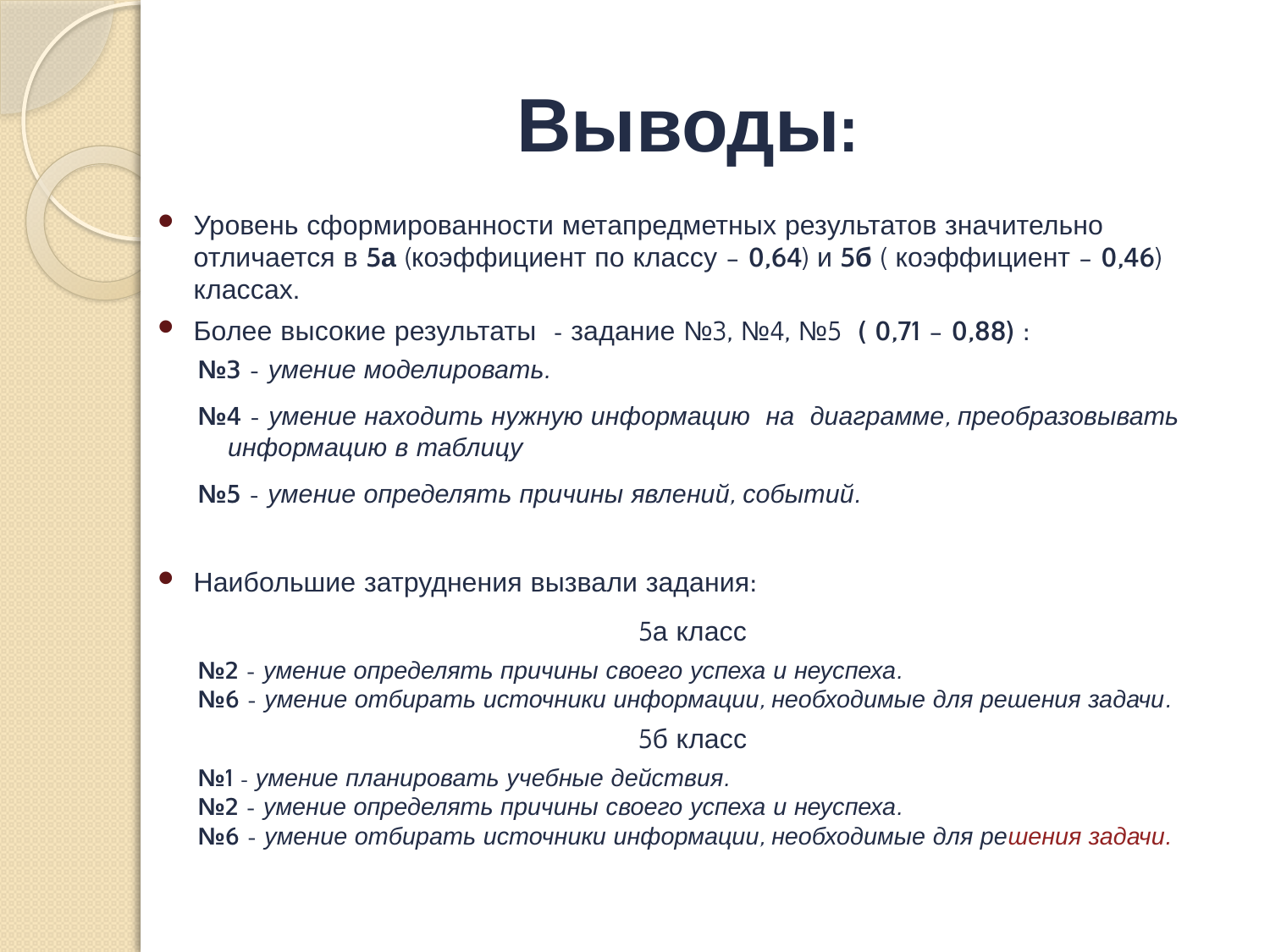

# Выводы:
Уровень сформированности метапредметных результатов значительно отличается в 5а (коэффициент по классу – 0,64) и 5б ( коэффициент – 0,46)  классах.
Более высокие результаты  - задание №3, №4, №5  ( 0,71 – 0,88) :
№3 - умение моделировать.
№4 - умение находить нужную информацию  на  диаграмме, преобразовывать информацию в таблицу
№5 - умение определять причины явлений, событий.

Наибольшие затруднения вызвали задания:
5а класс
№2 - умение определять причины своего успеха и неуспеха.
№6 - умение отбирать источники информации, необходимые для решения задачи.
5б класс
№1 - умение планировать учебные действия.
№2 - умение определять причины своего успеха и неуспеха.
№6 - умение отбирать источники информации, необходимые для решения задачи.